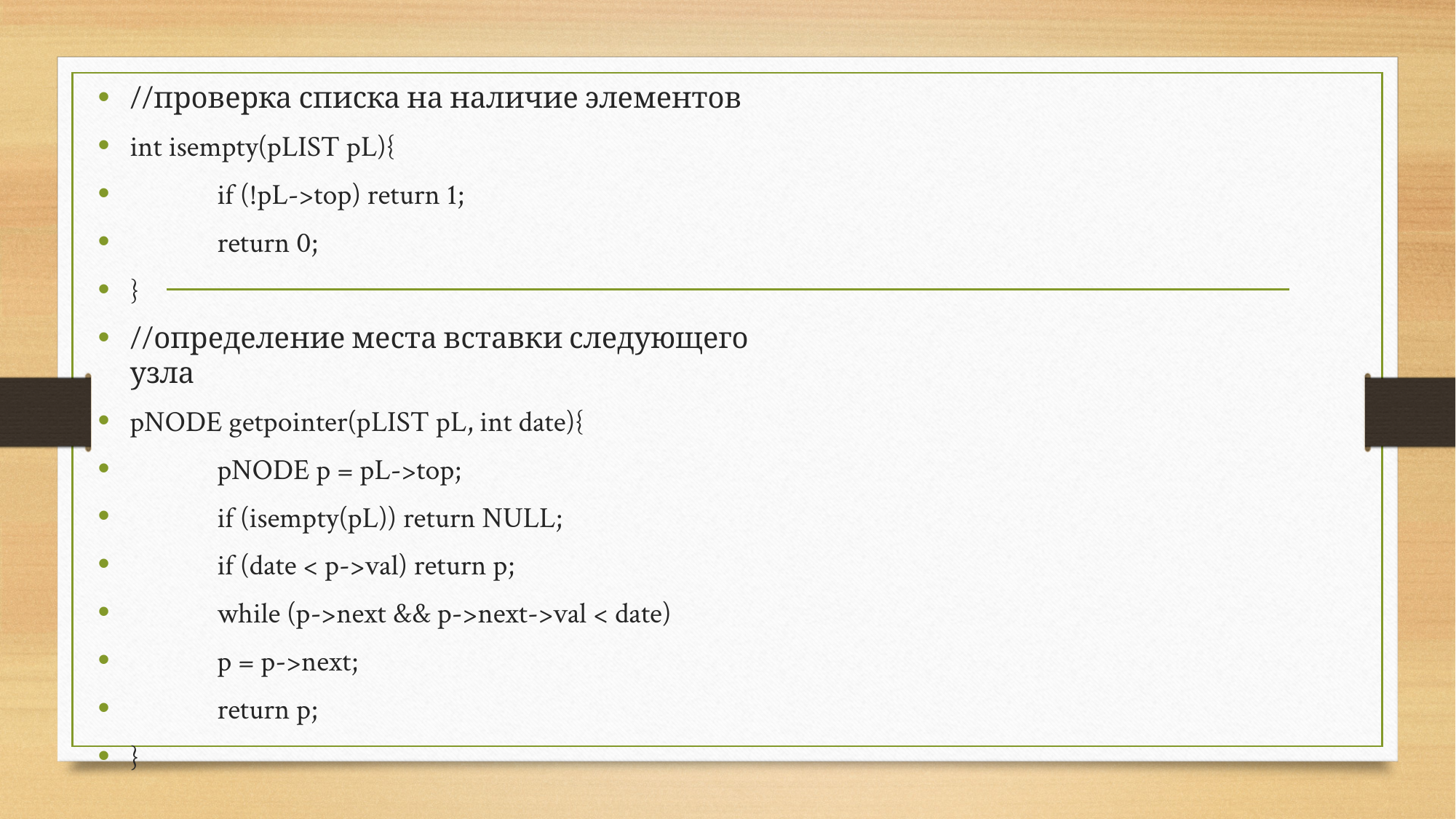

//проверка списка на наличие элементов
int isempty(pLIST pL){
	if (!pL->top) return 1;
	return 0;
}
//определение места вставки следующего узла
pNODE getpointer(pLIST pL, int date){
	pNODE p = pL->top;
	if (isempty(pL)) return NULL;
	if (date < p->val) return p;
	while (p->next && p->next->val < date)
		p = p->next;
	return p;
}